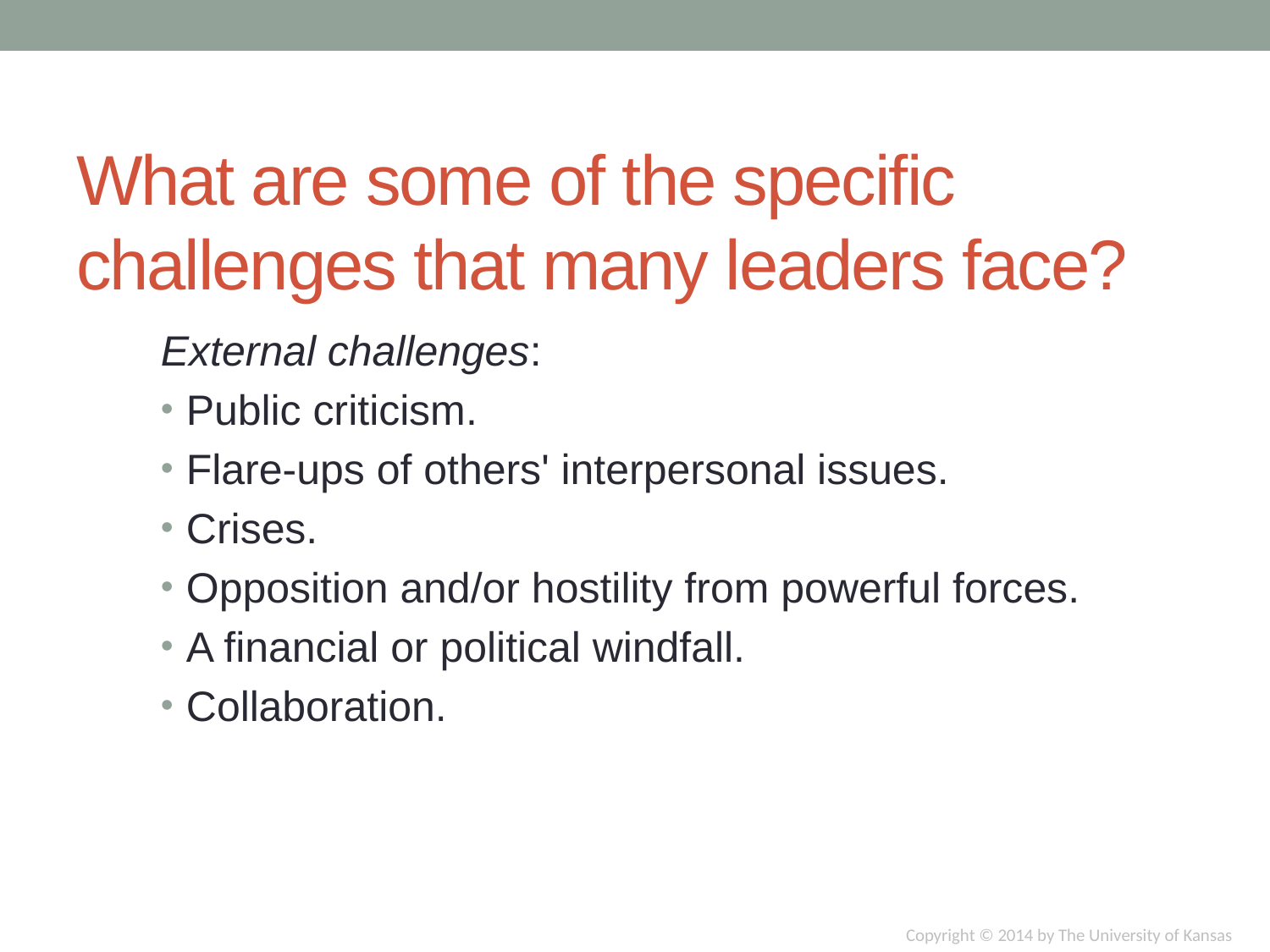

# What are some of the specific challenges that many leaders face?
External challenges:
Public criticism.
Flare-ups of others' interpersonal issues.
Crises.
Opposition and/or hostility from powerful forces.
A financial or political windfall.
Collaboration.